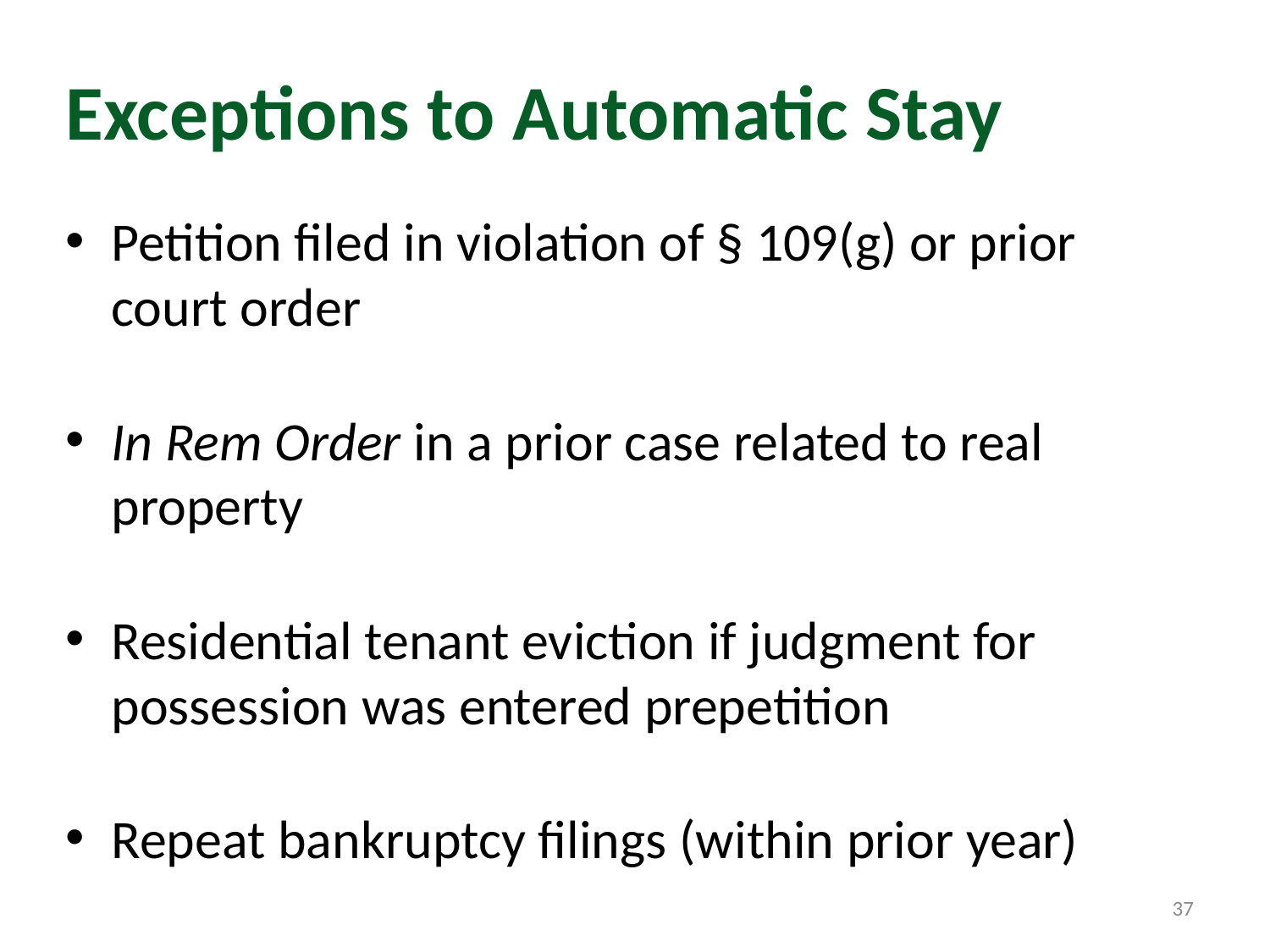

# Exceptions to Automatic Stay
Petition filed in violation of § 109(g) or prior court order
In Rem Order in a prior case related to real property
Residential tenant eviction if judgment for possession was entered prepetition
Repeat bankruptcy filings (within prior year)

37